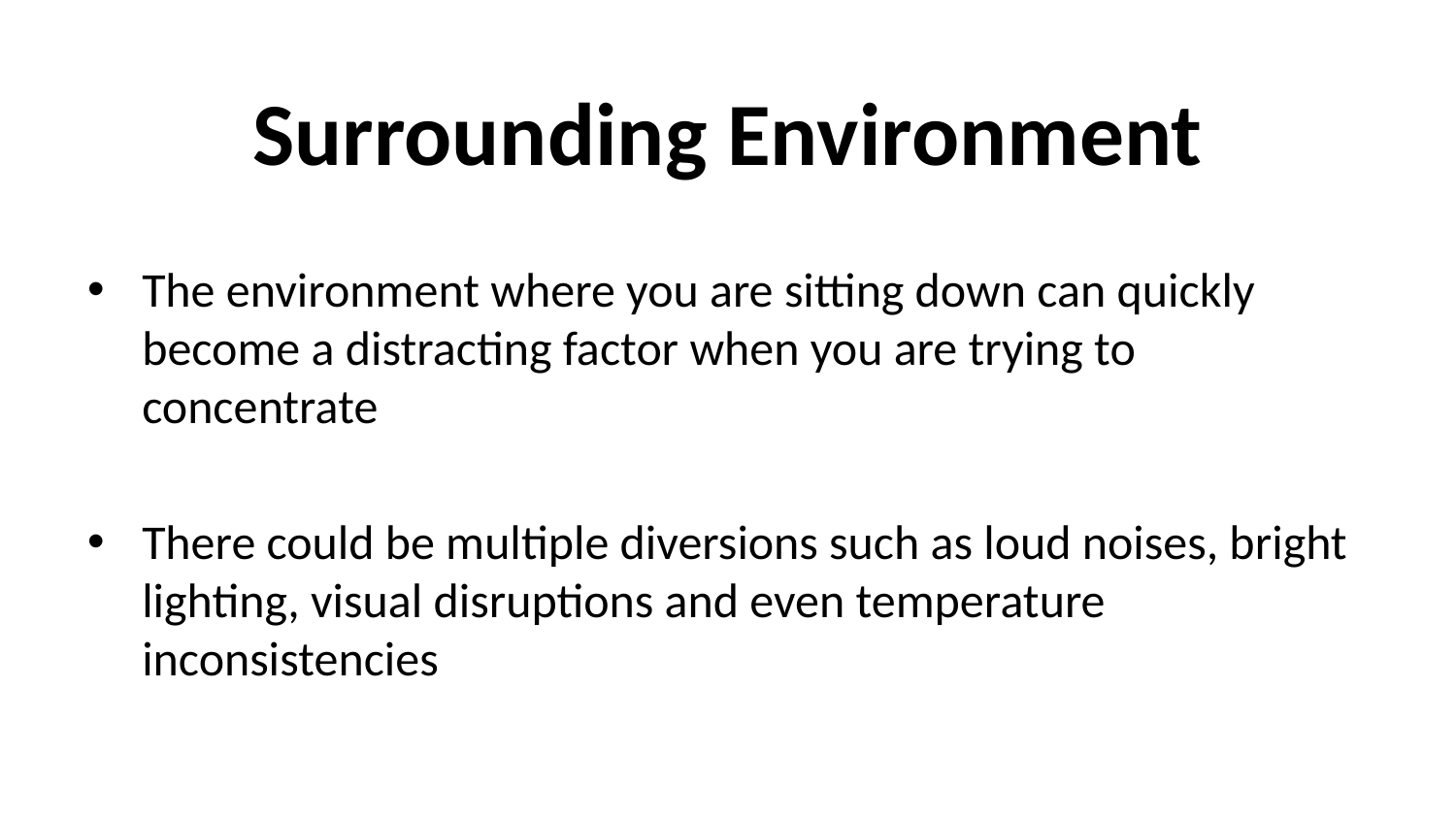

# Surrounding Environment
The environment where you are sitting down can quickly become a distracting factor when you are trying to concentrate

There could be multiple diversions such as loud noises, bright lighting, visual disruptions and even temperature inconsistencies